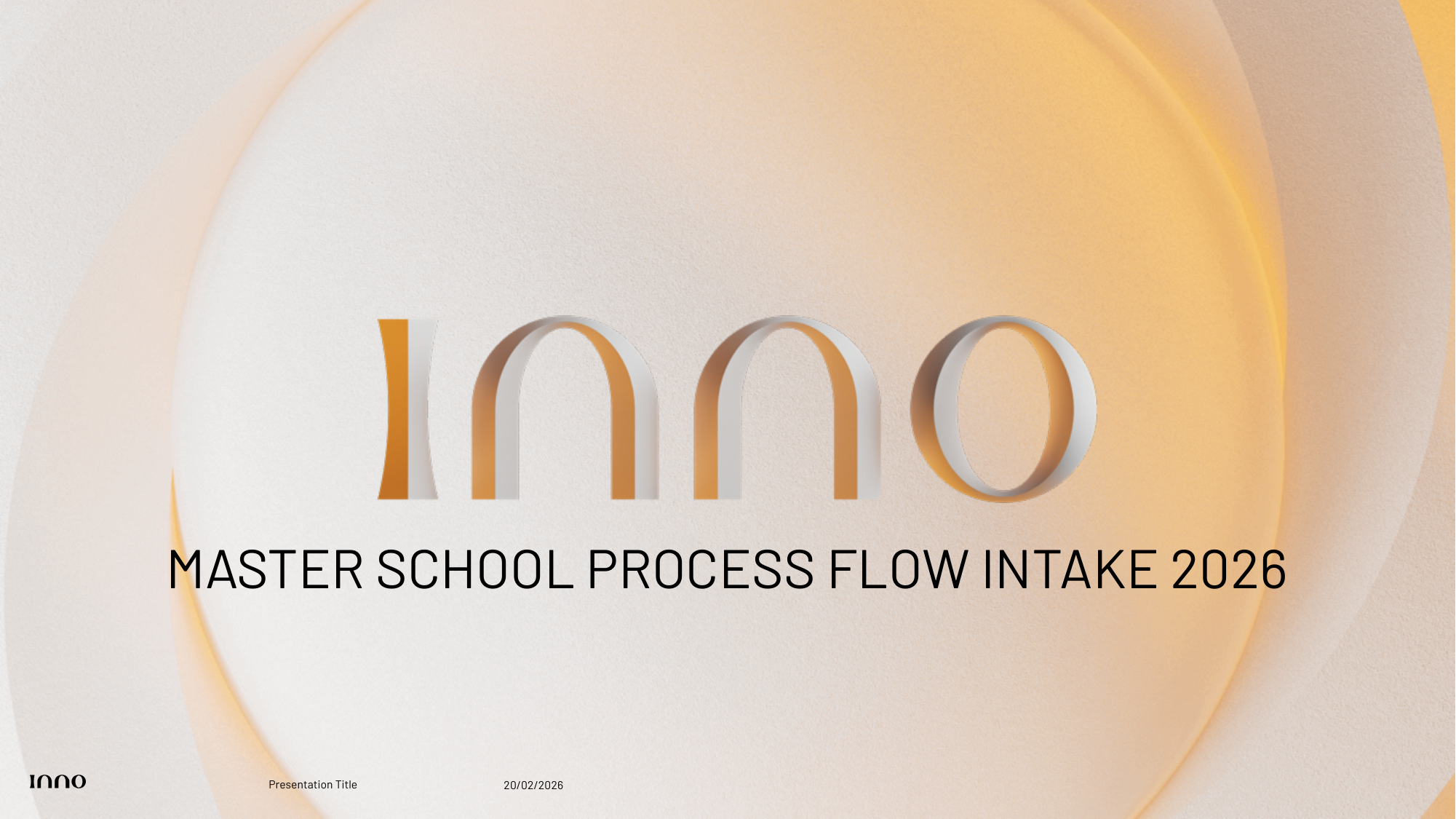

# Master School process flow intake 2026
Presentation Title
20/02/2026